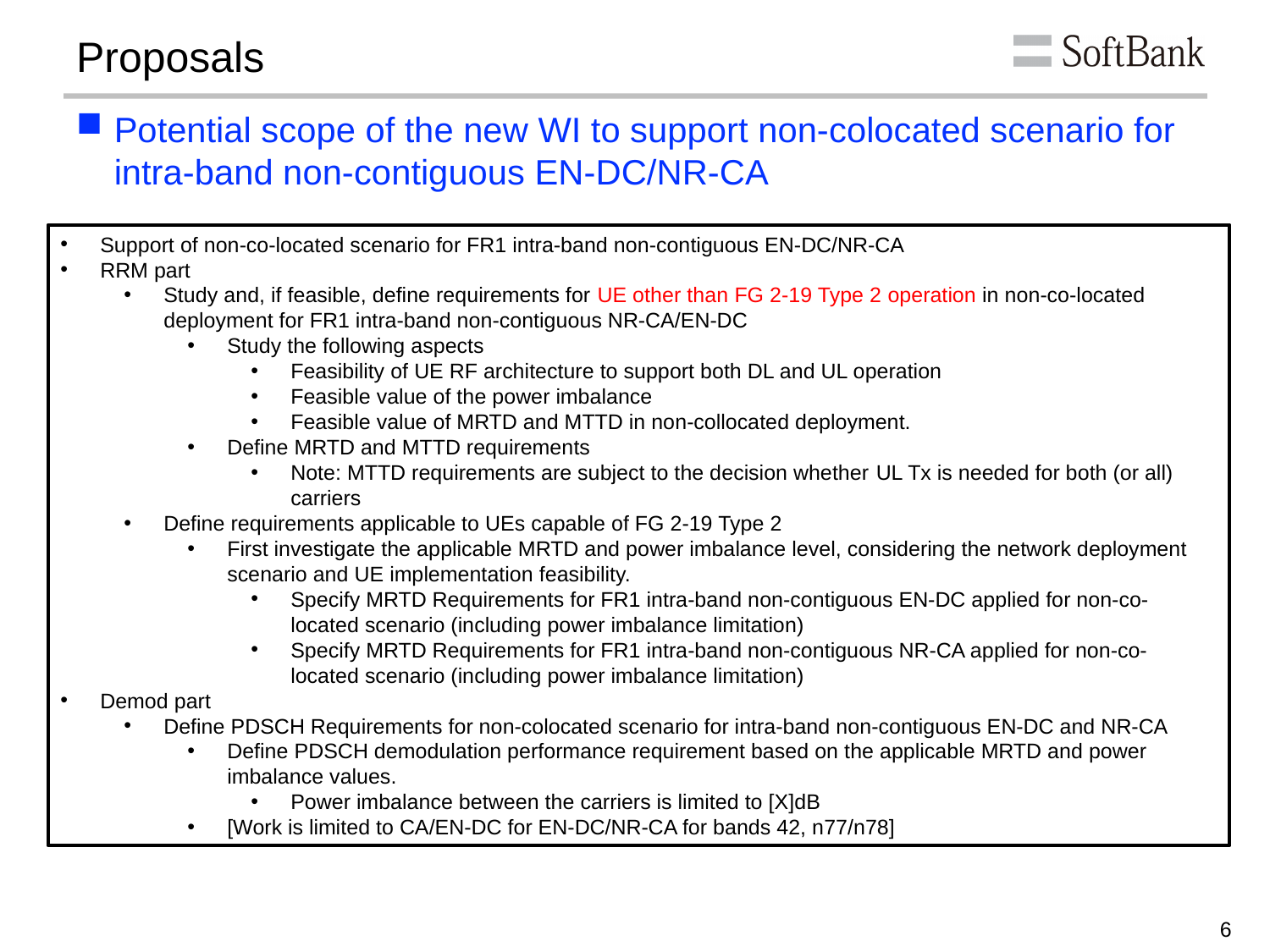

# Proposals
Potential scope of the new WI to support non-colocated scenario for intra-band non-contiguous EN-DC/NR-CA

Demod part
Support of non-co-located scenario for FR1 intra-band non-contiguous EN-DC/NR-CA
RRM part
Study and, if feasible, define requirements for UE other than FG 2-19 Type 2 operation in non-co-located deployment for FR1 intra-band non-contiguous NR-CA/EN-DC
Study the following aspects
Feasibility of UE RF architecture to support both DL and UL operation
Feasible value of the power imbalance
Feasible value of MRTD and MTTD in non-collocated deployment.
Define MRTD and MTTD requirements
Note: MTTD requirements are subject to the decision whether UL Tx is needed for both (or all) carriers
Define requirements applicable to UEs capable of FG 2-19 Type 2
First investigate the applicable MRTD and power imbalance level, considering the network deployment scenario and UE implementation feasibility.
Specify MRTD Requirements for FR1 intra-band non-contiguous EN-DC applied for non-co-located scenario (including power imbalance limitation)
Specify MRTD Requirements for FR1 intra-band non-contiguous NR-CA applied for non-co-located scenario (including power imbalance limitation)
Demod part
Define PDSCH Requirements for non-colocated scenario for intra-band non-contiguous EN-DC and NR-CA
Define PDSCH demodulation performance requirement based on the applicable MRTD and power imbalance values.
Power imbalance between the carriers is limited to [X]dB
[Work is limited to CA/EN-DC for EN-DC/NR-CA for bands 42, n77/n78]